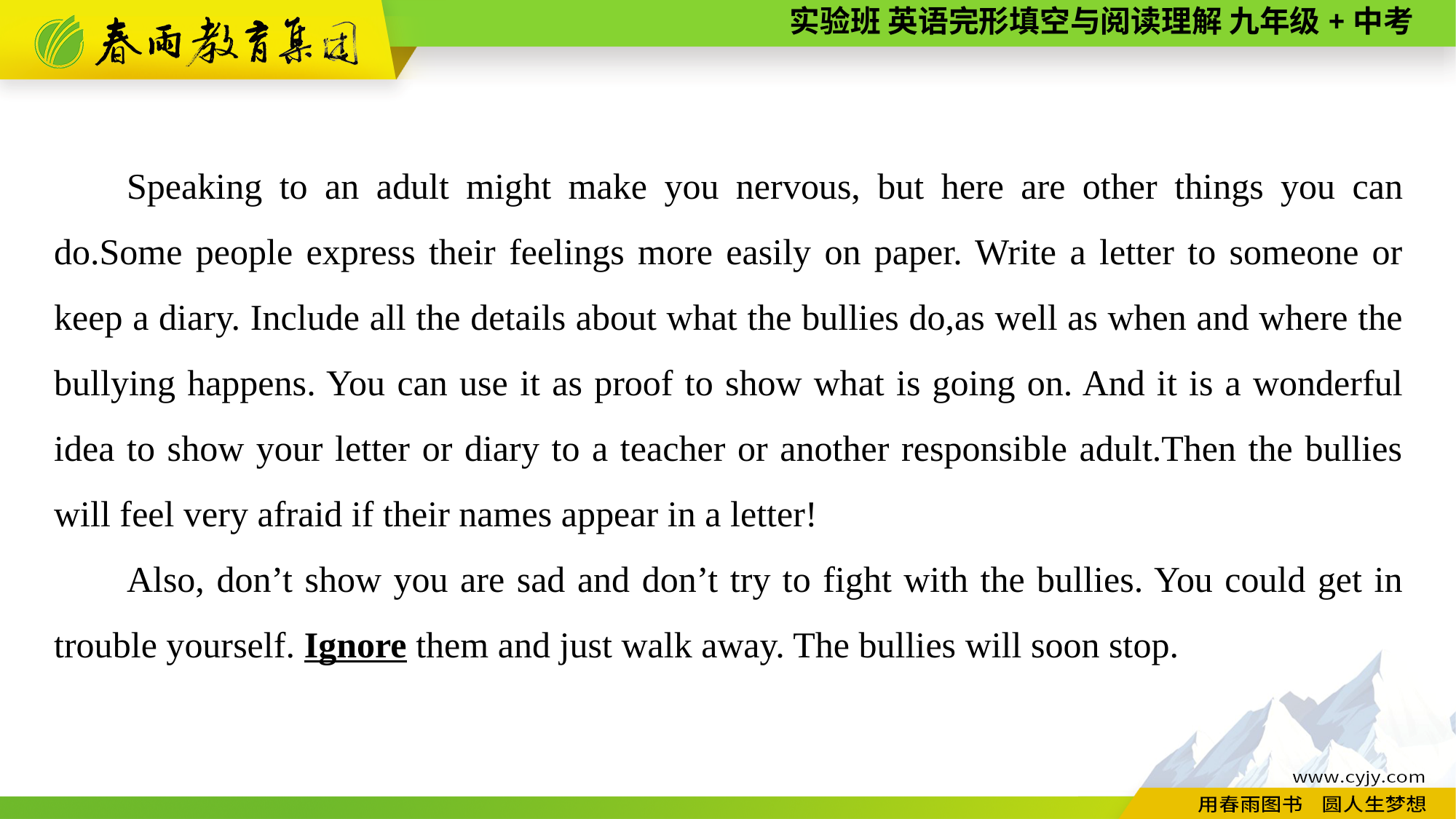

Speaking to an adult might make you nervous, but here are other things you can do.Some people express their feelings more easily on paper. Write a letter to someone or keep a diary. Include all the details about what the bullies do,as well as when and where the bullying happens. You can use it as proof to show what is going on. And it is a wonderful idea to show your letter or diary to a teacher or another responsible adult.Then the bullies will feel very afraid if their names appear in a letter!
Also, don’t show you are sad and don’t try to fight with the bullies. You could get in trouble yourself. Ignore them and just walk away. The bullies will soon stop.